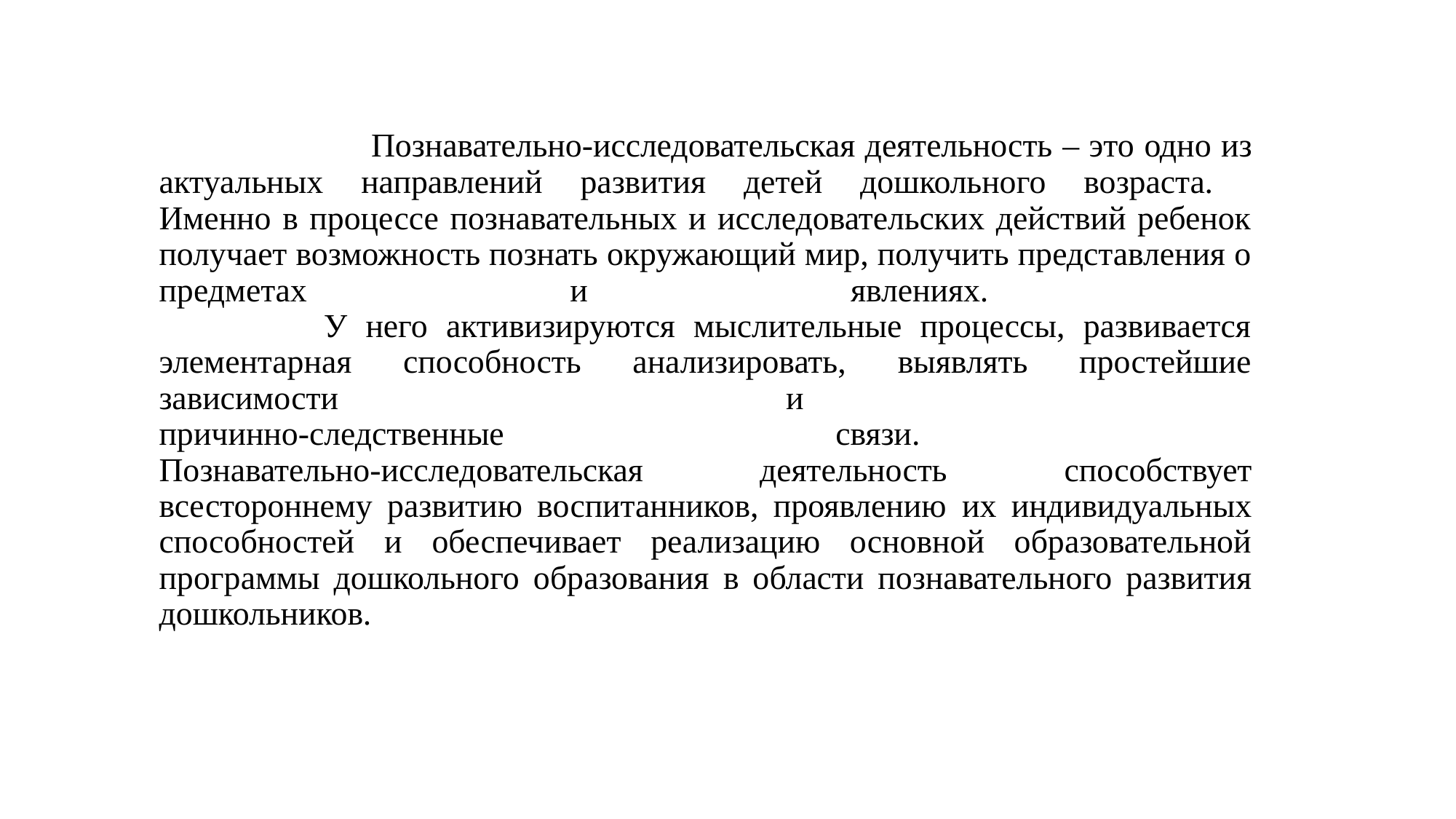

# Познавательно-исследовательская деятельность – это одно из актуальных направлений развития детей дошкольного возраста. Именно в процессе познавательных и исследовательских действий ребенок получает возможность познать окружающий мир, получить представления о предметах и явлениях. У него активизируются мыслительные процессы, развивается элементарная способность анализировать, выявлять простейшие зависимости и причинно-следственные связи. Познавательно-исследовательская деятельность способствует всестороннему развитию воспитанников, проявлению их индивидуальных способностей и обеспечивает реализацию основной образовательной программы дошкольного образования в области познавательного развития дошкольников.